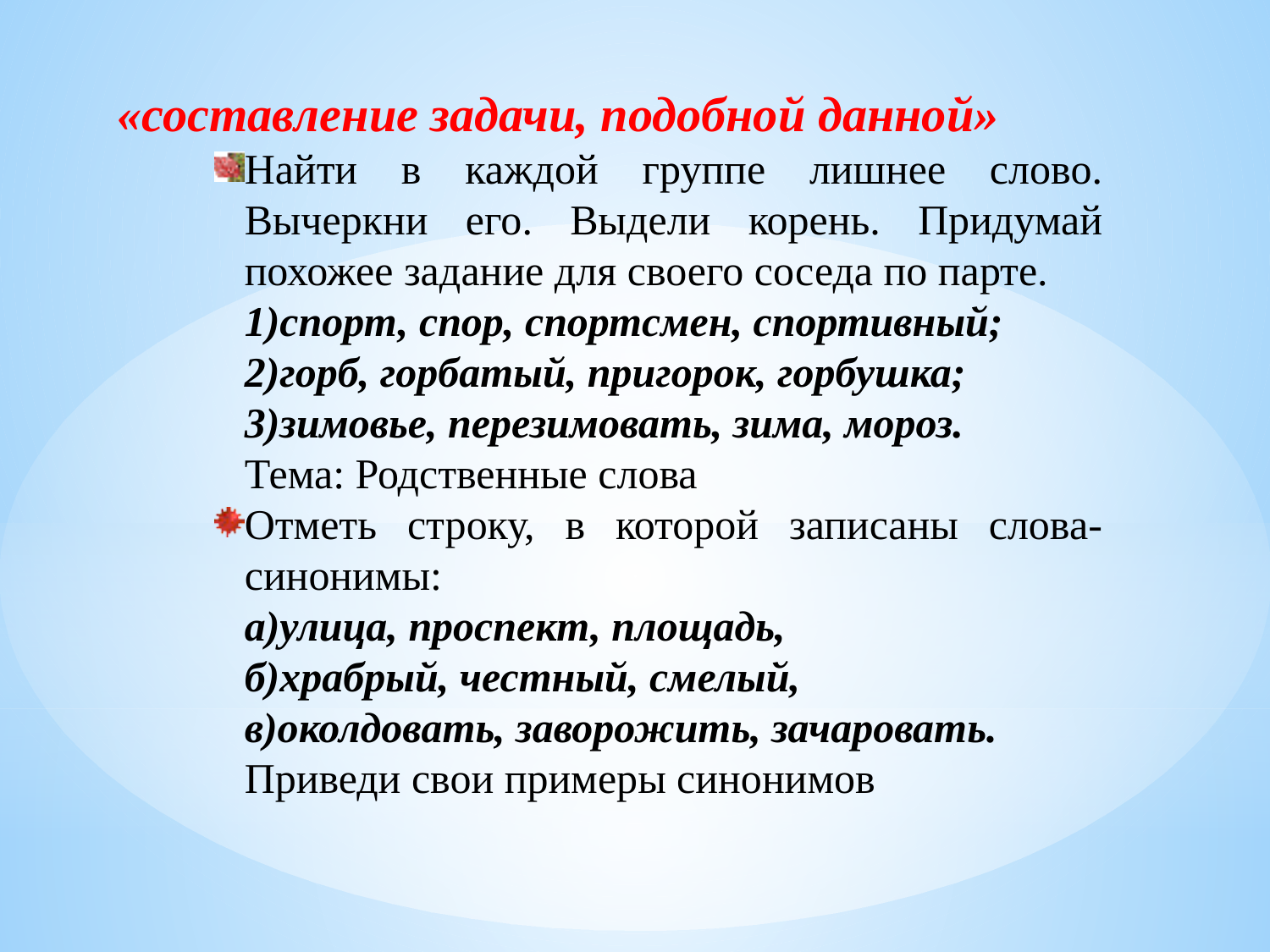

«составление задачи, подобной данной»
Найти в каждой группе лишнее слово. Вычеркни его. Выдели корень. Придумай похожее задание для своего соседа по парте.
	1)спорт, спор, спортсмен, спортивный;
	2)горб, горбатый, пригорок, горбушка;
	3)зимовье, перезимовать, зима, мороз.
	Тема: Родственные слова
Отметь строку, в которой записаны слова-синонимы:
	а)улица, проспект, площадь,
	б)храбрый, честный, смелый,
	в)околдовать, заворожить, зачаровать.
	Приведи свои примеры синонимов